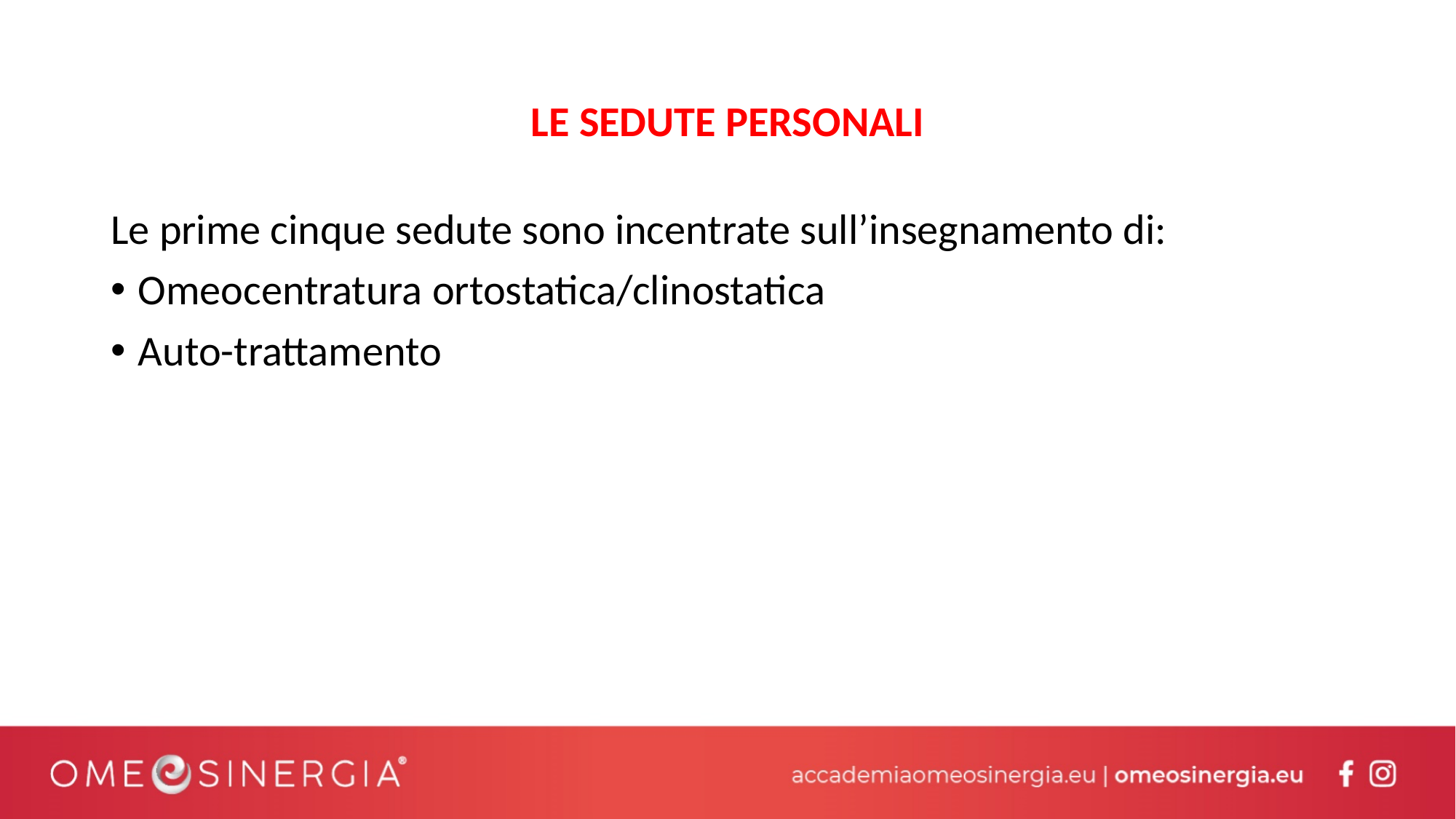

# LE SEDUTE PERSONALI
Le prime cinque sedute sono incentrate sull’insegnamento di:
Omeocentratura ortostatica/clinostatica
Auto-trattamento